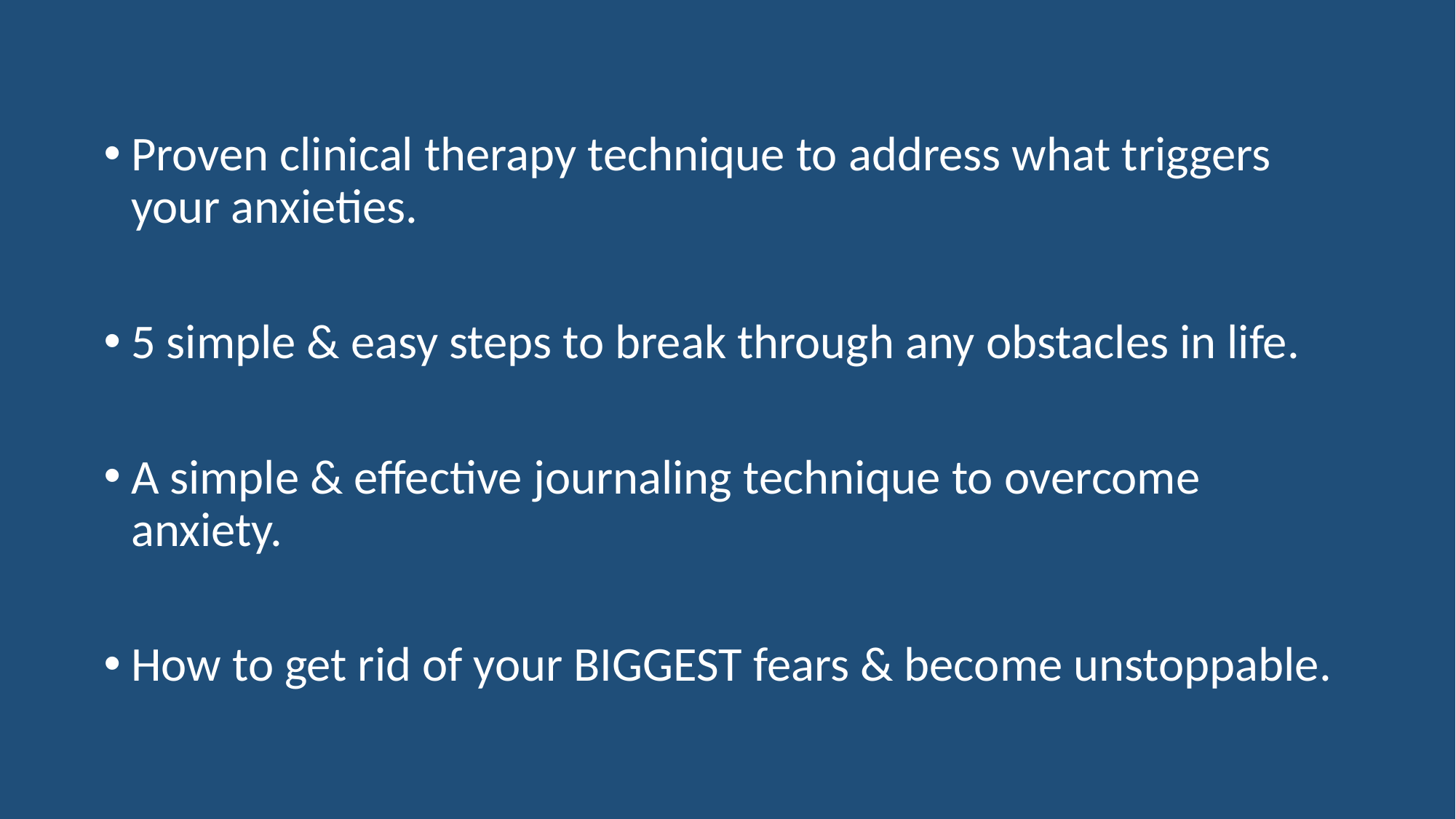

Proven clinical therapy technique to address what triggers your anxieties.

5 simple & easy steps to break through any obstacles in life.

A simple & effective journaling technique to overcome anxiety.

How to get rid of your BIGGEST fears & become unstoppable.